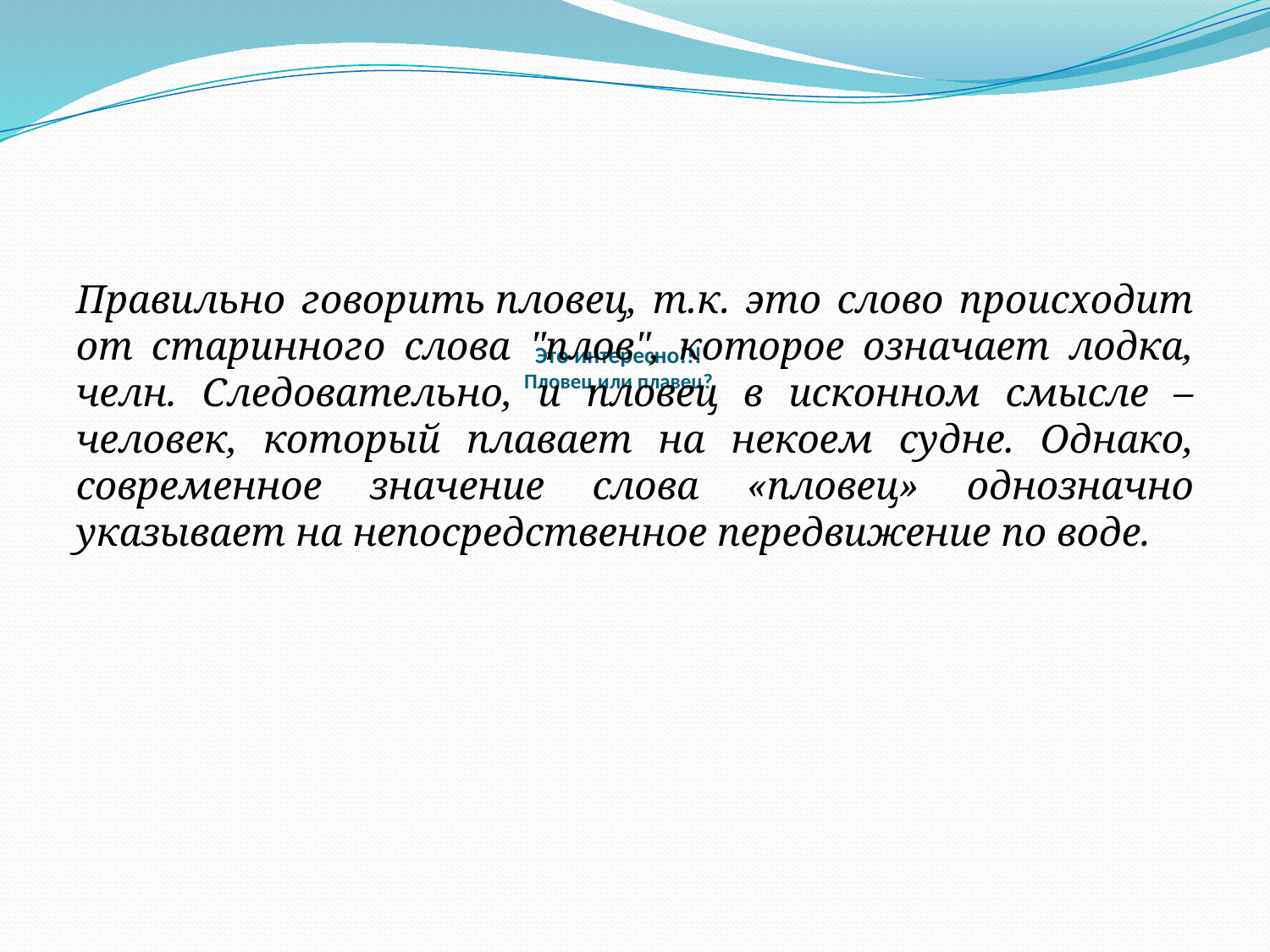

Правильно говорить пловец, т.к. это слово происходит от старинного слова "плов", которое означает лодка, челн. Следовательно, и пловец в исконном смысле – человек, который плавает на некоем судне. Однако, современное значение слова «пловец» однозначно указывает на непосредственное передвижение по воде.
# Это интересно!!! Пловец или плавец?